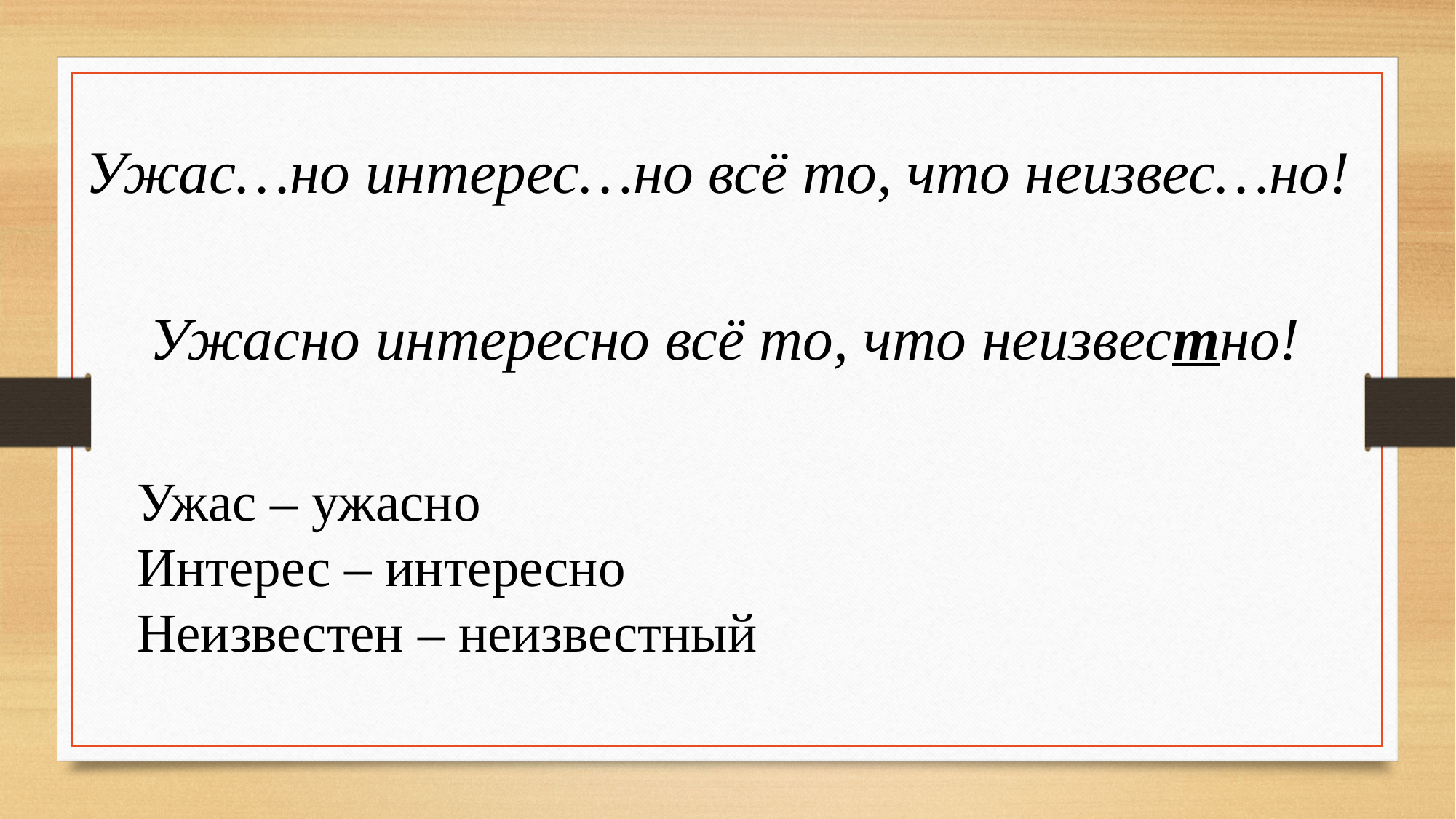

Ужас…но интерес…но всё то, что неизвес…но!
Ужасно интересно всё то, что неизвестно!
Ужас – ужасно
Интерес – интересно
Неизвестен – неизвестный